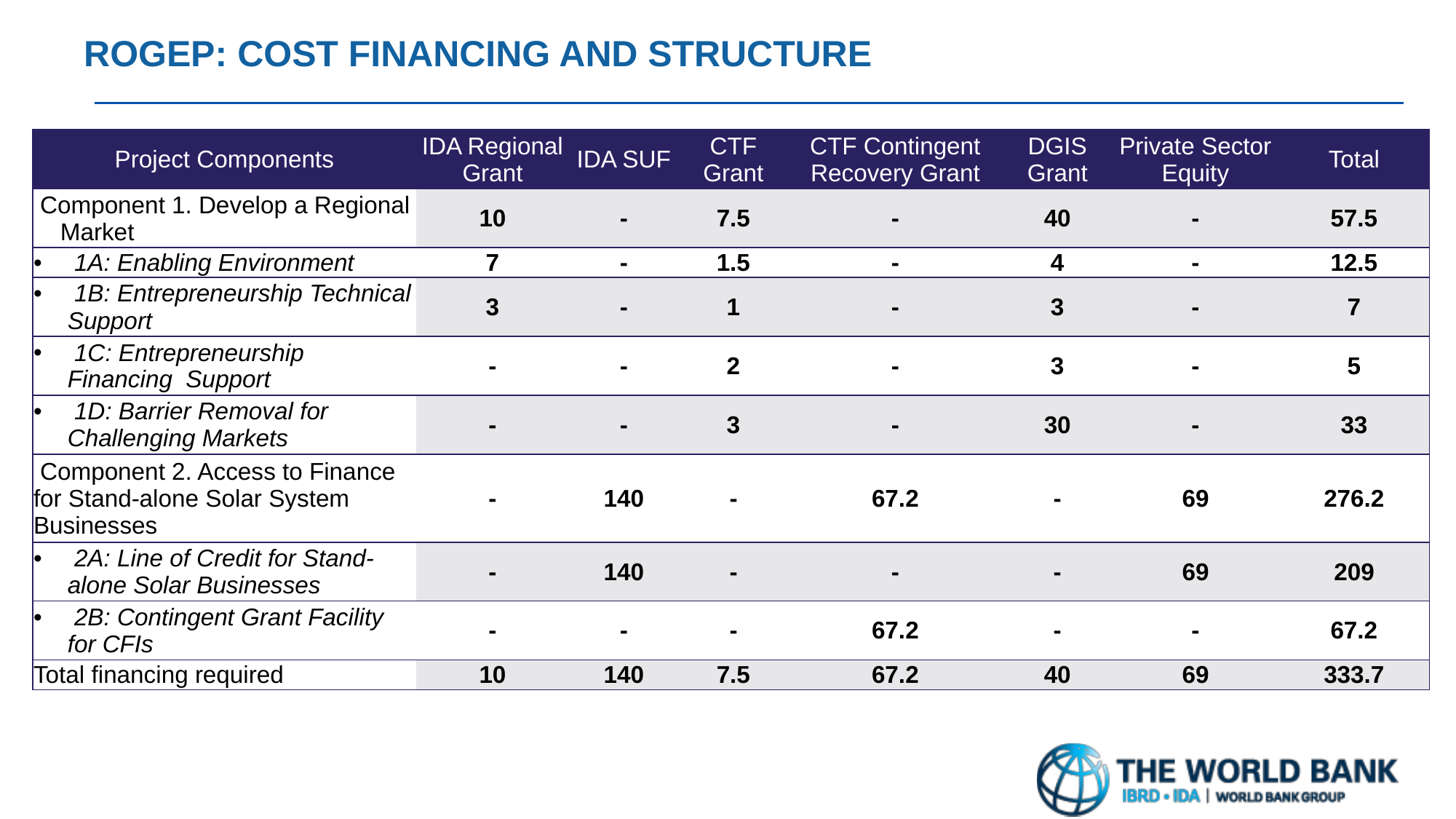

ROGEP: COST FINANCING AND STRUCTURE

| Project Components | IDA Regional Grant | IDA SUF | CTF Grant | CTF Contingent Recovery Grant | DGIS Grant | Private Sector Equity | Total |
| --- | --- | --- | --- | --- | --- | --- | --- |
| Component 1. Develop a Regional Market | 10 | - | 7.5 | - | 40 | - | 57.5 |
| 1A: Enabling Environment | 7 | - | 1.5 | - | 4 | - | 12.5 |
| 1B: Entrepreneurship Technical Support | 3 | - | 1 | - | 3 | - | 7 |
| 1C: Entrepreneurship Financing Support | - | - | 2 | - | 3 | - | 5 |
| 1D: Barrier Removal for Challenging Markets | - | - | 3 | - | 30 | - | 33 |
| Component 2. Access to Finance for Stand-alone Solar System Businesses | - | 140 | - | 67.2 | - | 69 | 276.2 |
| 2A: Line of Credit for Stand-alone Solar Businesses | - | 140 | - | - | - | 69 | 209 |
| 2B: Contingent Grant Facility for CFIs | - | - | - | 67.2 | - | - | 67.2 |
| Total financing required | 10 | 140 | 7.5 | 67.2 | 40 | 69 | 333.7 |